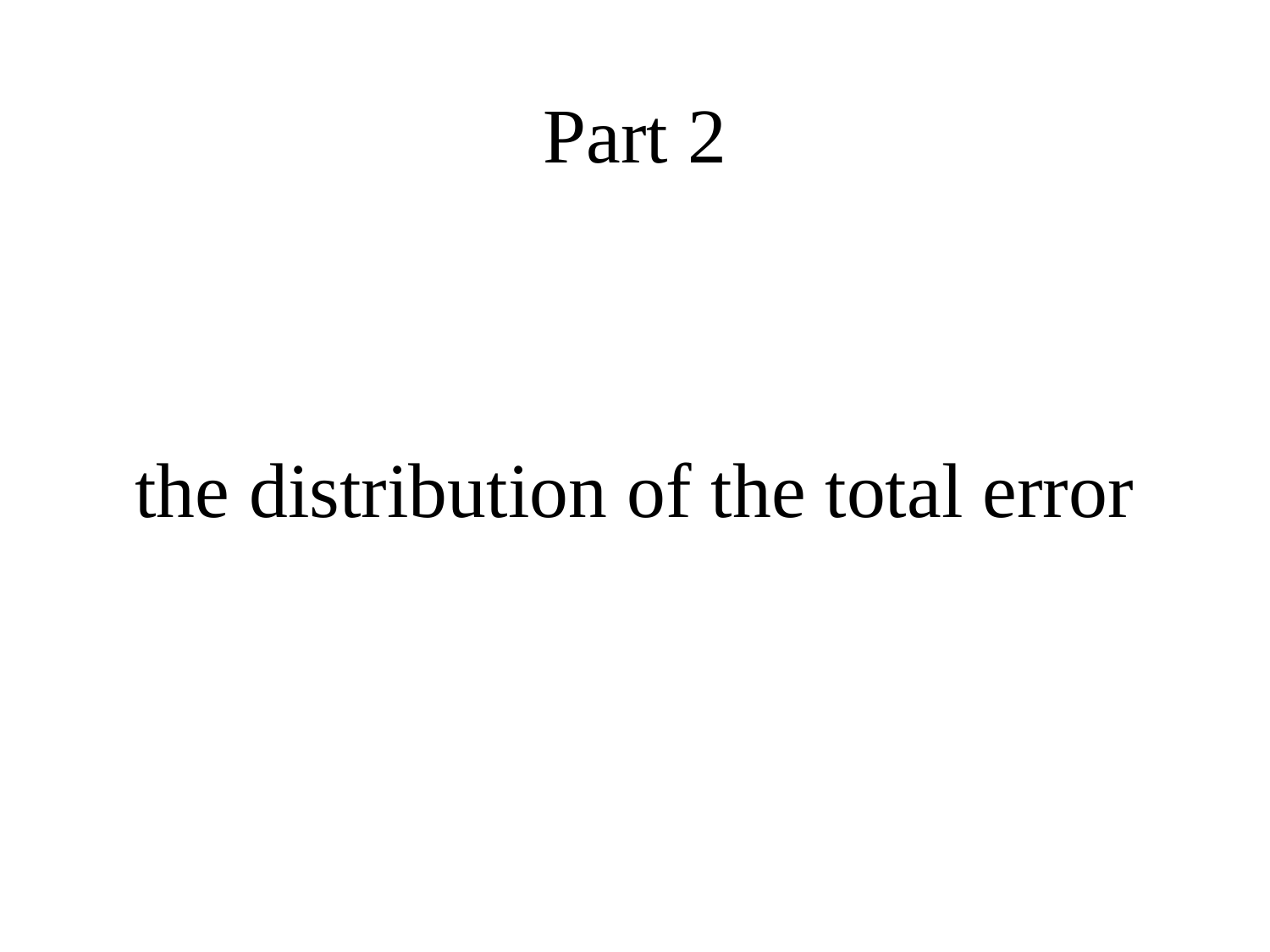

# Part 2
the distribution of the total error